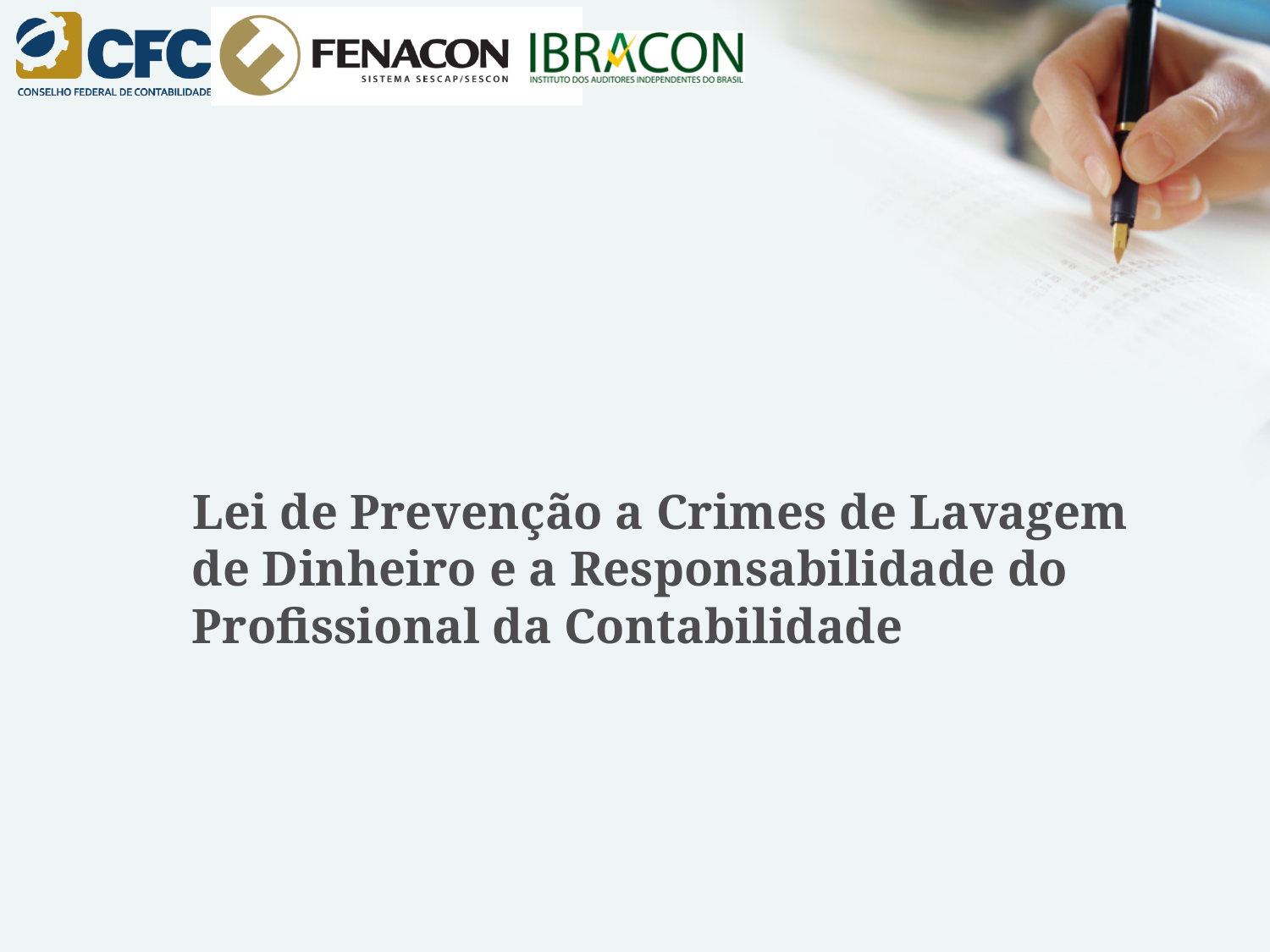

Lei de Prevenção a Crimes de Lavagem de Dinheiro e a Responsabilidade do Profissional da Contabilidade